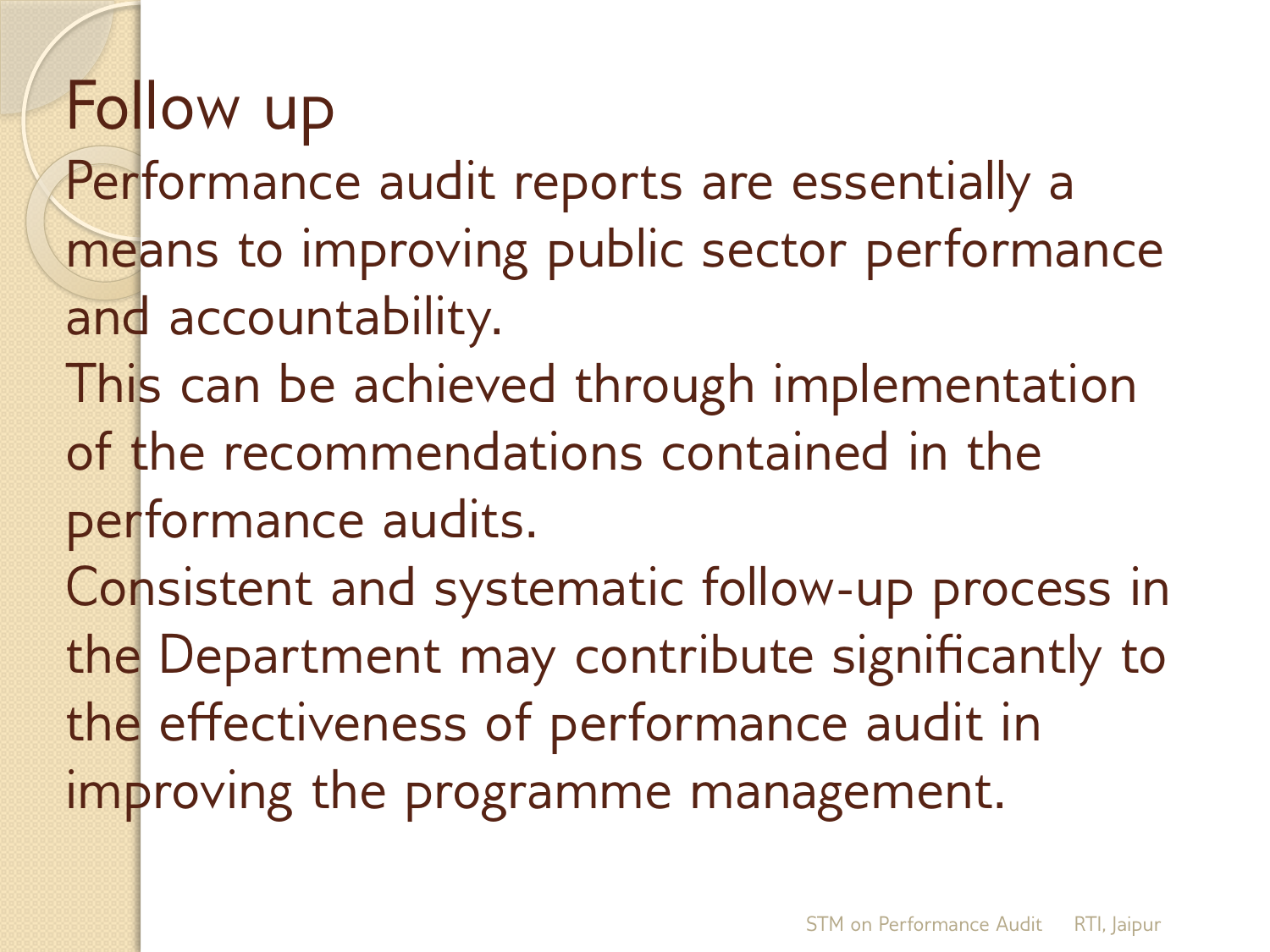

# Follow up Performance audit reports are essentially a means to improving public sector performance and accountability. This can be achieved through implementation of the recommendations contained in the performance audits. Consistent and systematic follow-up process in the Department may contribute significantly to the effectiveness of performance audit in improving the programme management.
STM on Performance Audit     RTI, Jaipur